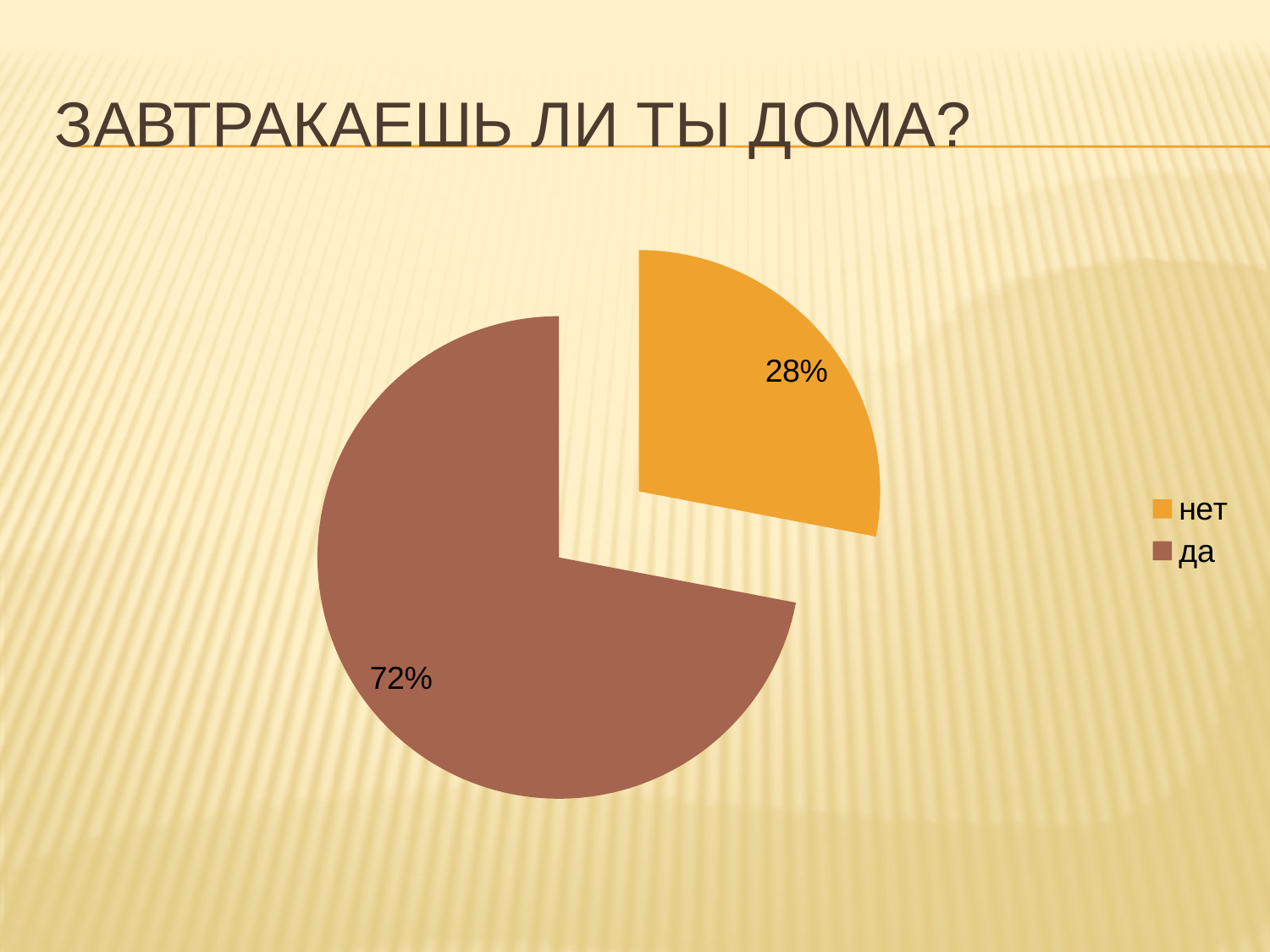

# Завтракаешь ли ты дома?

### Chart

| Category | Продажи |
|---|---|
| нет | 0.28 |
| да | 0.72 |